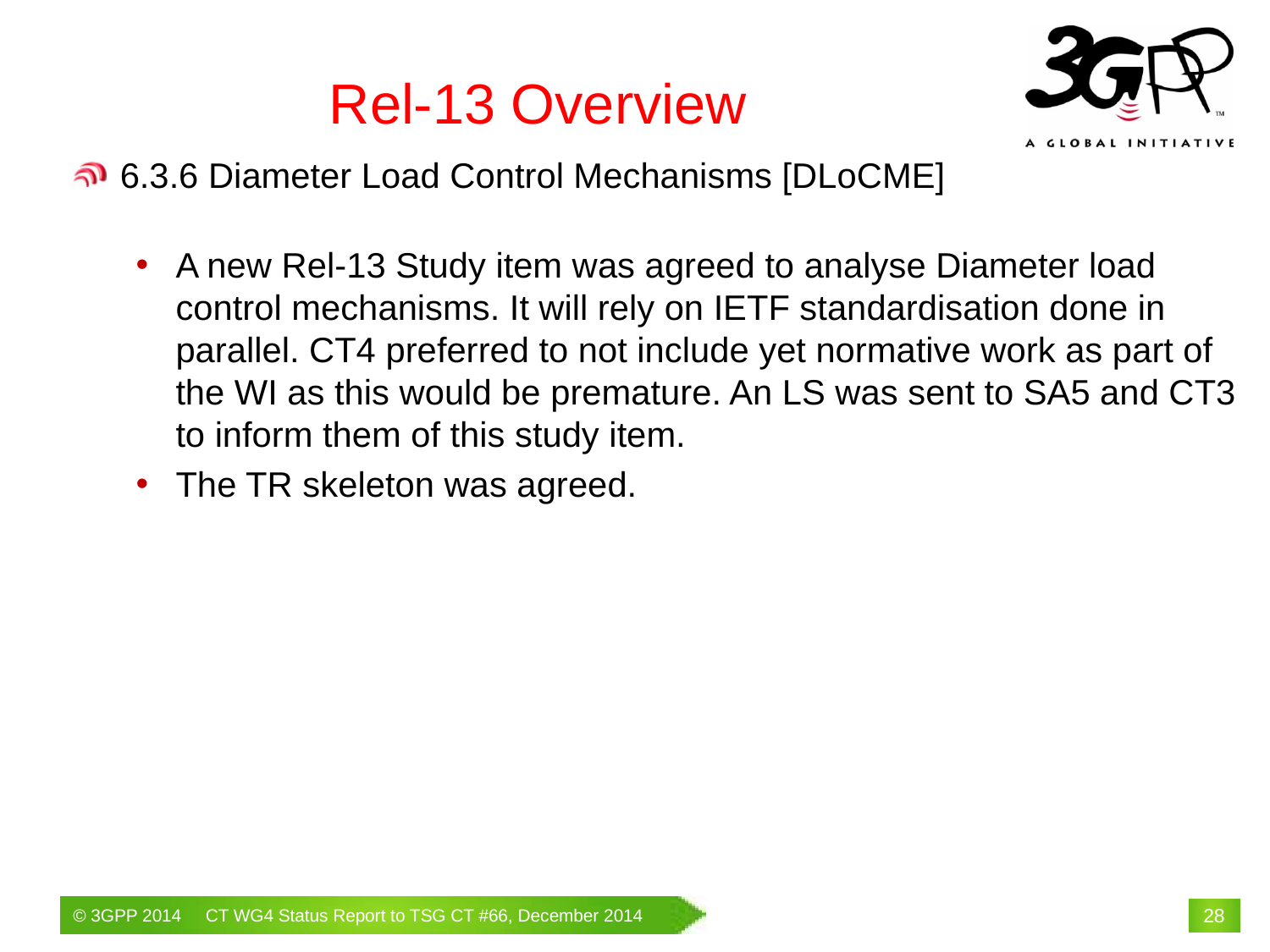

# Rel-13 Overview
6.3.6 Diameter Load Control Mechanisms [DLoCME]

A new Rel-13 Study item was agreed to analyse Diameter load control mechanisms. It will rely on IETF standardisation done in parallel. CT4 preferred to not include yet normative work as part of the WI as this would be premature. An LS was sent to SA5 and CT3 to inform them of this study item.
The TR skeleton was agreed.